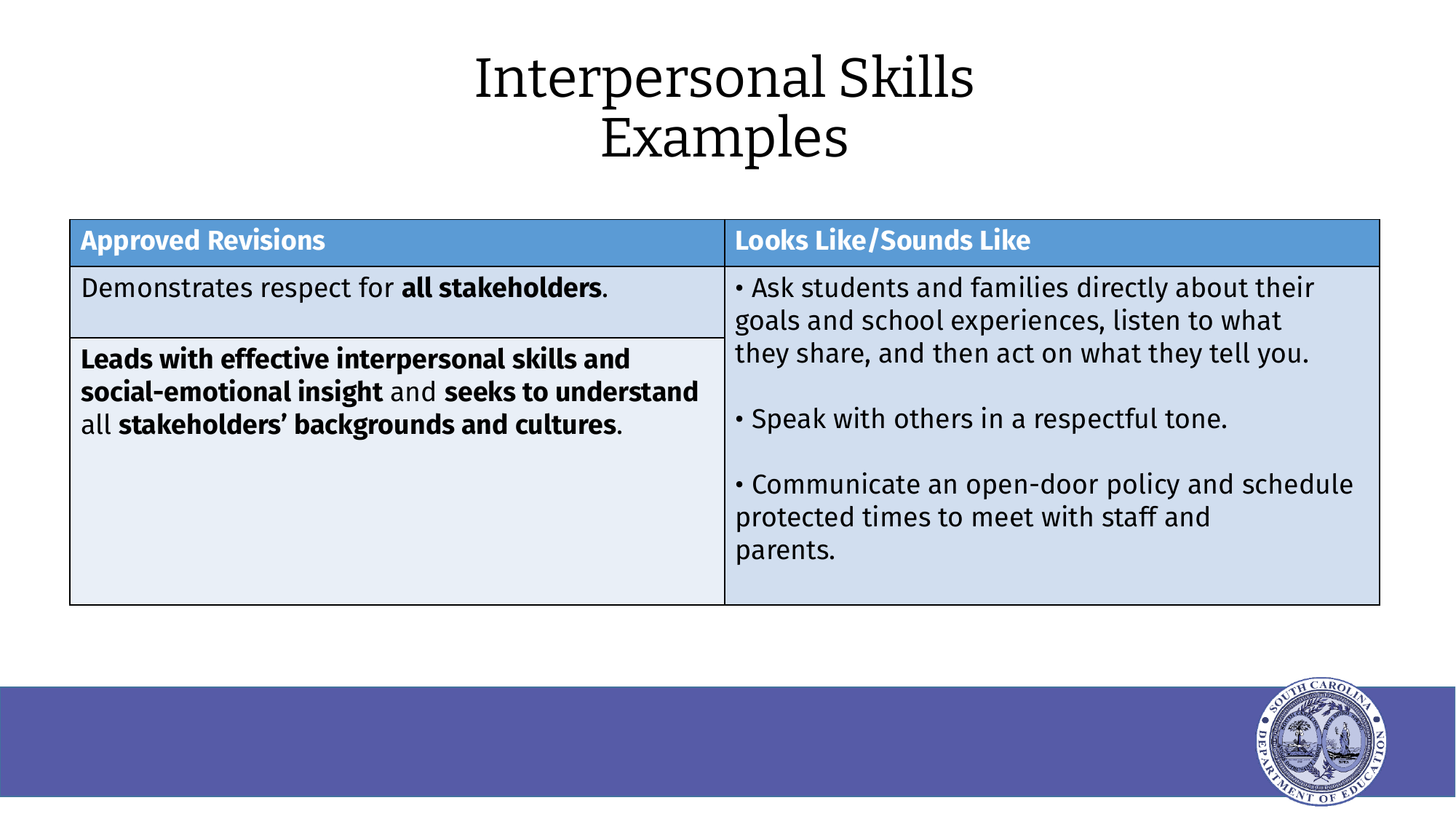

# Interpersonal Skills Examples
| Approved Revisions | Looks Like/Sounds Like |
| --- | --- |
| Demonstrates respect for all stakeholders. | • Ask students and families directly about their goals and school experiences, listen to what they share, and then act on what they tell you. • Speak with others in a respectful tone. • Communicate an open-door policy and schedule protected times to meet with staff and parents. |
| Leads with effective interpersonal skills and social-emotional insight and seeks to understand all stakeholders’ backgrounds and cultures. |  |